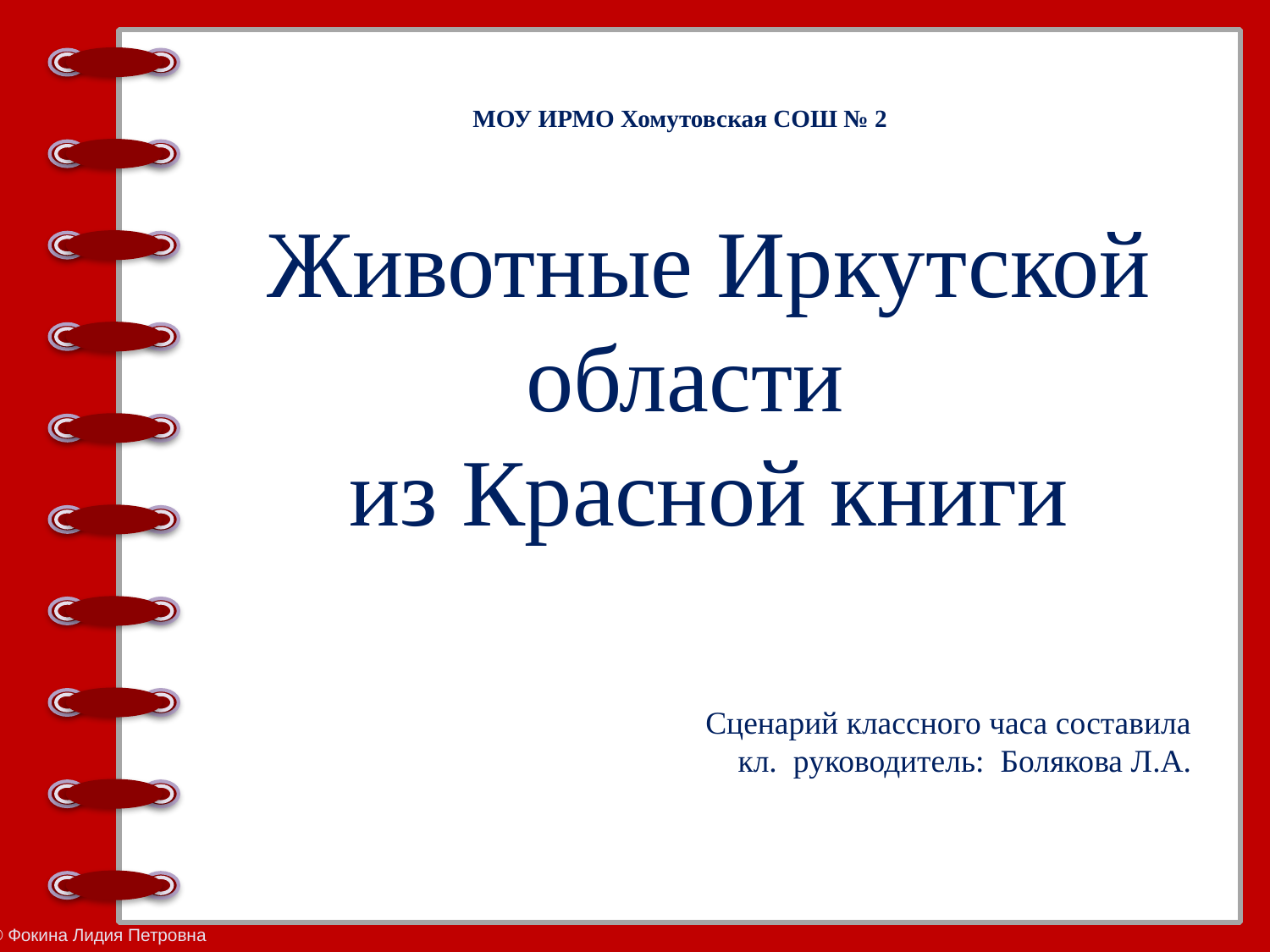

МОУ ИРМО Хомутовская СОШ № 2

Животные Иркутской области
из Красной книги
Сценарий классного часа составила
кл.  руководитель:  Болякова Л.А.